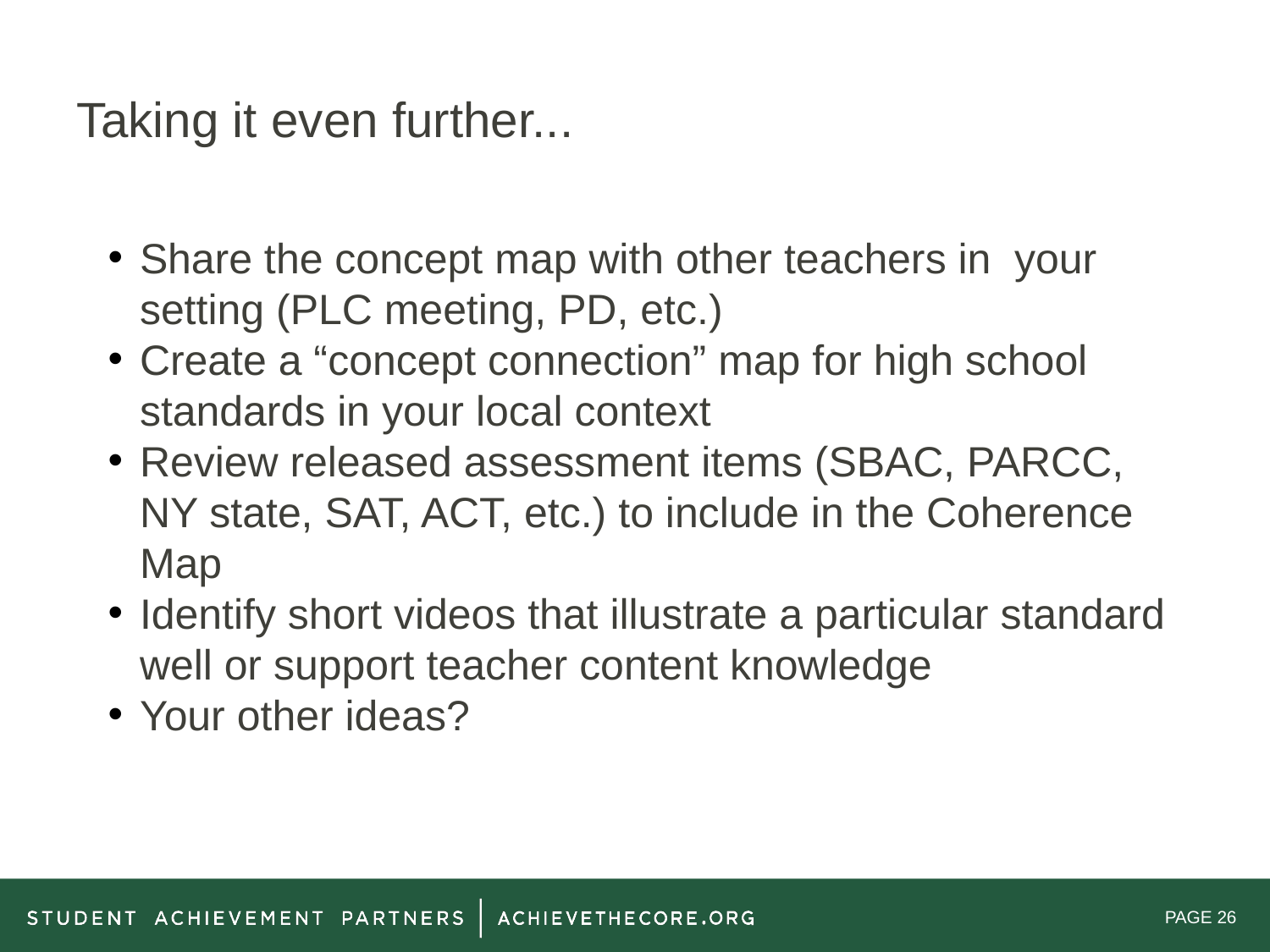

# Taking it even further...
Share the concept map with other teachers in  your setting (PLC meeting, PD, etc.)
Create a “concept connection” map for high school standards in your local context
Review released assessment items (SBAC, PARCC, NY state, SAT, ACT, etc.) to include in the Coherence Map
Identify short videos that illustrate a particular standard well or support teacher content knowledge
Your other ideas?